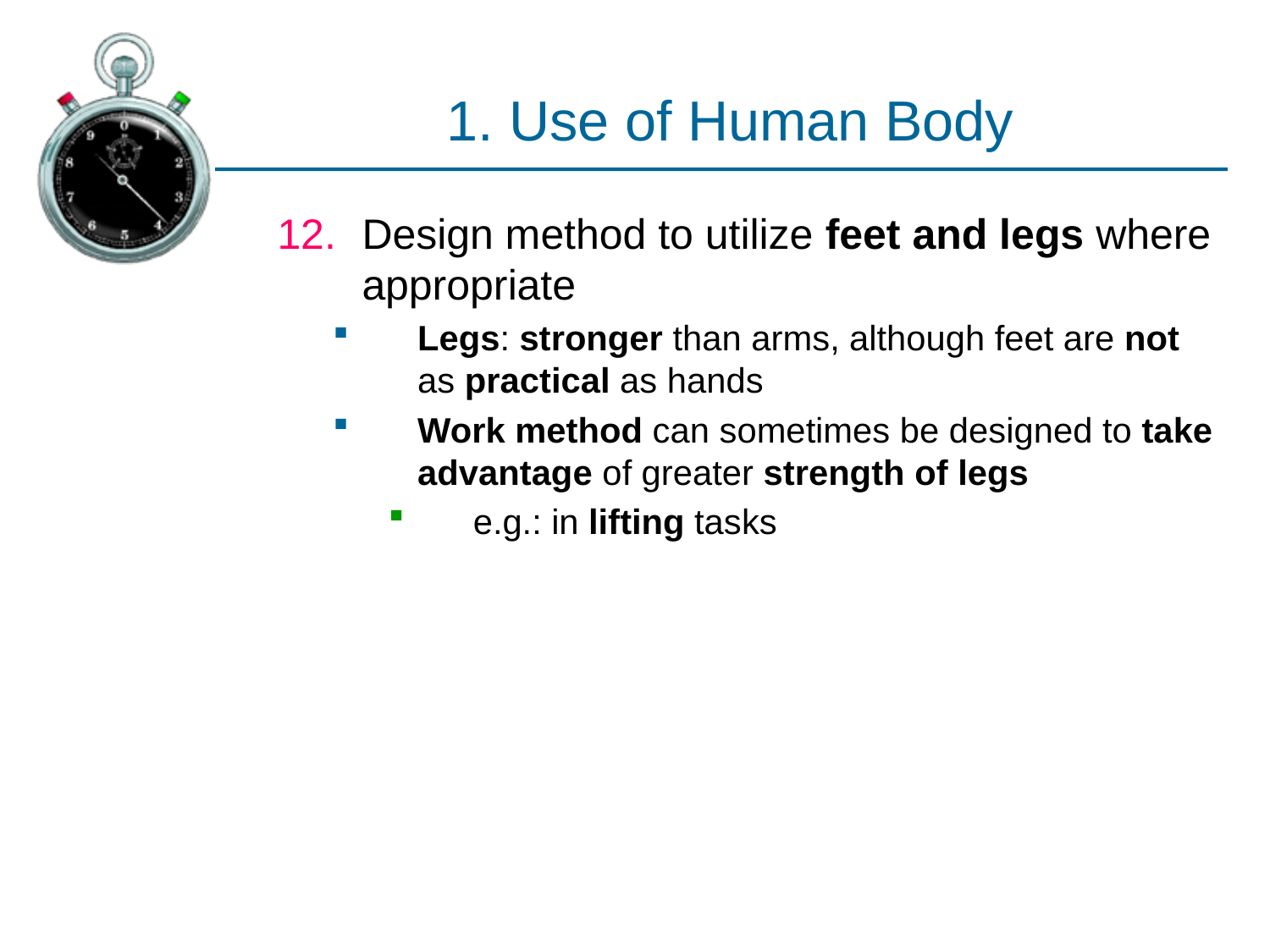

# 1. Use of Human Body
Design method to utilize feet and legs where appropriate
Legs: stronger than arms, although feet are not as practical as hands
Work method can sometimes be designed to take advantage of greater strength of legs
e.g.: in lifting tasks